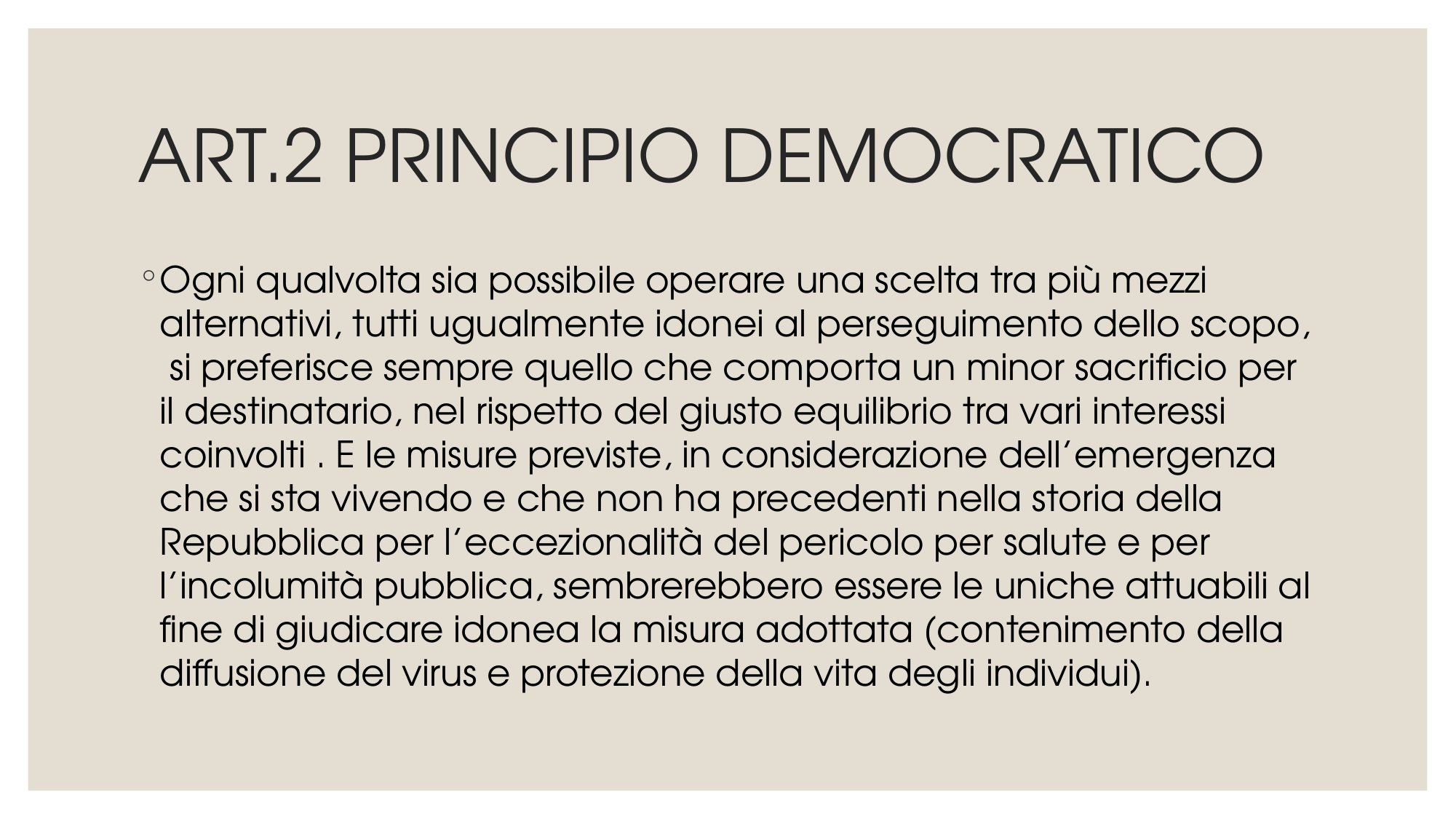

# ART.2 PRINCIPIO DEMOCRATICO
Ogni qualvolta sia possibile operare una scelta tra più mezzi alternativi, tutti ugualmente idonei al perseguimento dello scopo,  si preferisce sempre quello che comporta un minor sacrificio per il destinatario, nel rispetto del giusto equilibrio tra vari interessi coinvolti . E le misure previste, in considerazione dell’emergenza che si sta vivendo e che non ha precedenti nella storia della Repubblica per l’eccezionalità del pericolo per salute e per l’incolumità pubblica, sembrerebbero essere le uniche attuabili al fine di giudicare idonea la misura adottata (contenimento della diffusione del virus e protezione della vita degli individui).